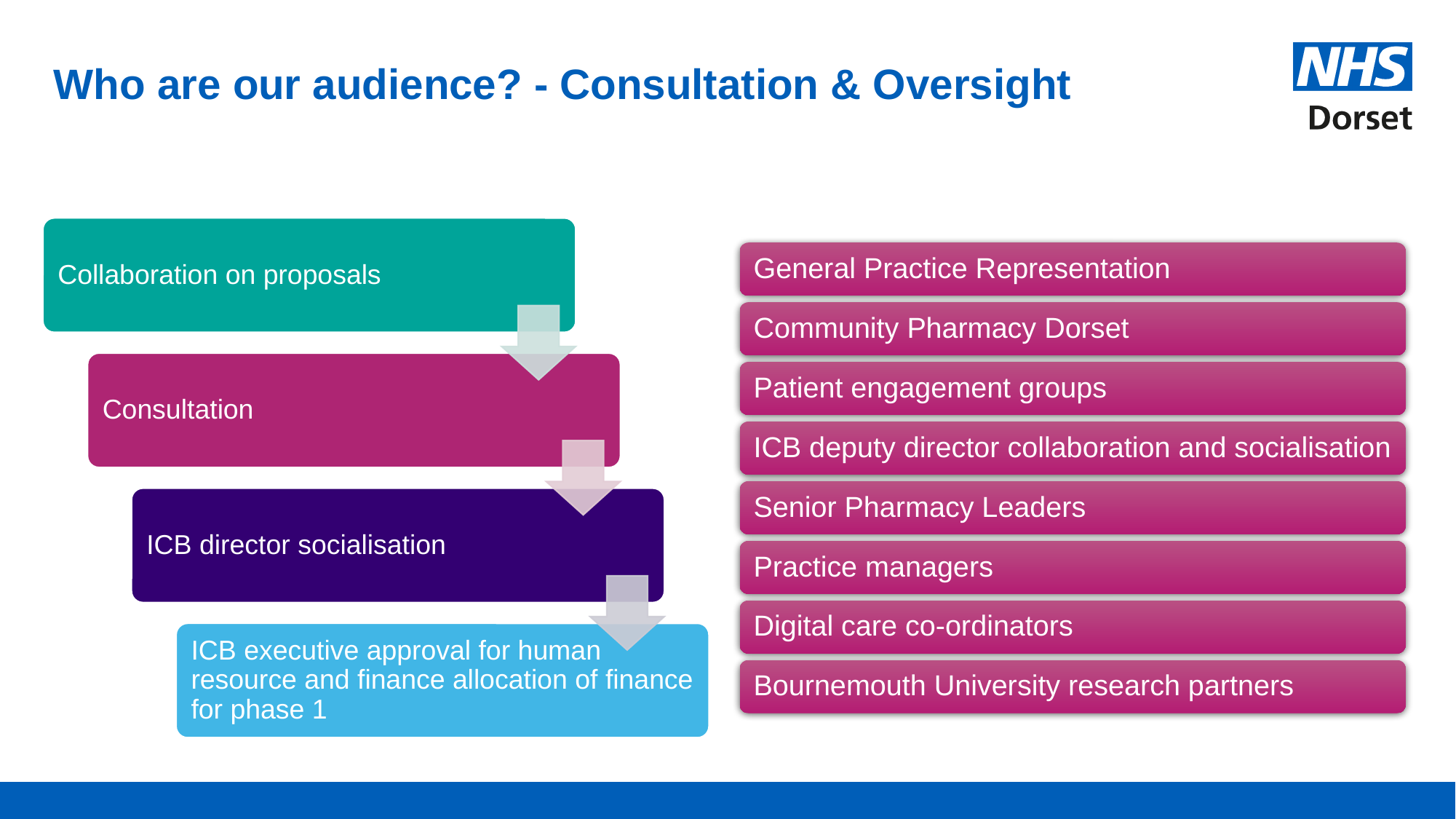

# Who are our audience? - Consultation & Oversight
Collaboration on proposals
Consultation
ICB director socialisation
ICB executive approval for human resource and finance allocation of finance for phase 1

General Practice Representation
Community Pharmacy Dorset
Patient engagement groups
ICB deputy director collaboration and socialisation
Senior Pharmacy Leaders
Practice managers
Digital care co-ordinators
Bournemouth University research partners